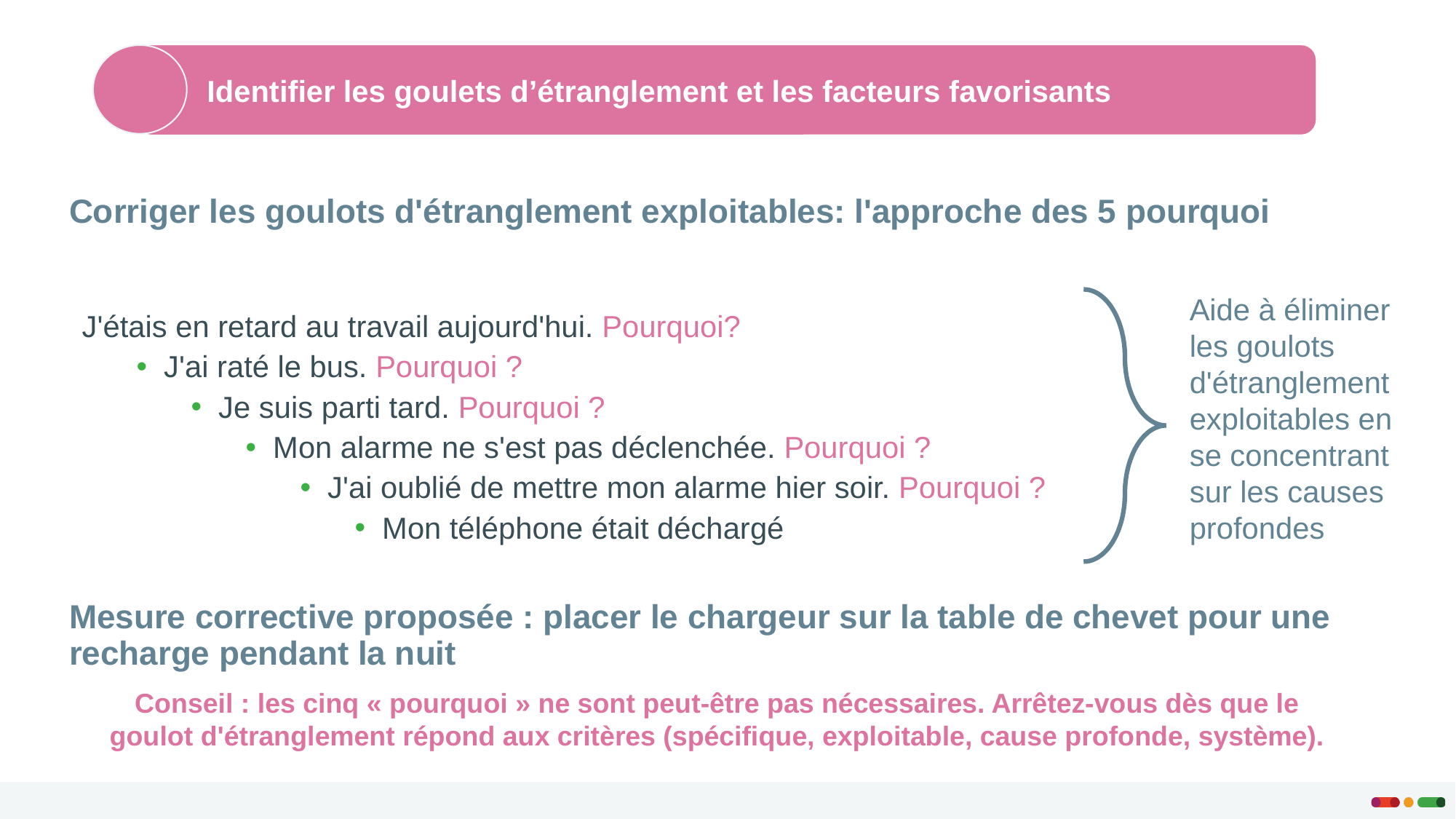

Identifier les goulets d’étranglement et les facteurs favorisants

Corriger les goulots d'étranglement exploitables: l'approche des 5 pourquoi

Aide à éliminer les goulots d'étranglement exploitables en se concentrant sur les causes profondes

J'étais en retard au travail aujourd'hui. Pourquoi?
J'ai raté le bus. Pourquoi ?
Je suis parti tard. Pourquoi ?
Mon alarme ne s'est pas déclenchée. Pourquoi ?
J'ai oublié de mettre mon alarme hier soir. Pourquoi ?
Mon téléphone était déchargé
Mesure corrective proposée : placer le chargeur sur la table de chevet pour une recharge pendant la nuit
Conseil : les cinq « pourquoi » ne sont peut-être pas nécessaires. Arrêtez-vous dès que le goulot d'étranglement répond aux critères (spécifique, exploitable, cause profonde, système).